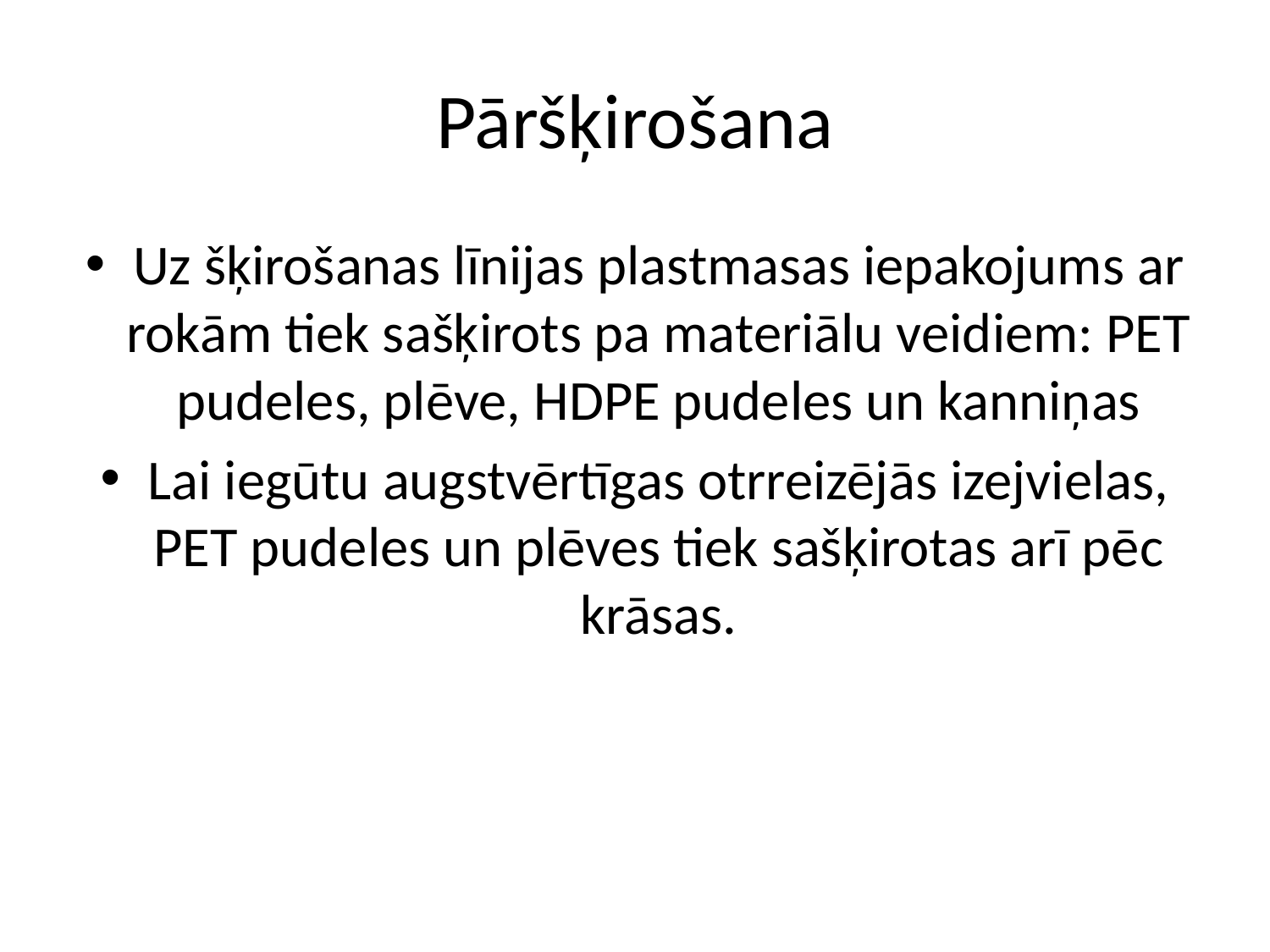

# Pāršķirošana
Uz šķirošanas līnijas plastmasas iepakojums ar rokām tiek sašķirots pa materiālu veidiem: PET pudeles, plēve, HDPE pudeles un kanniņas
Lai iegūtu augstvērtīgas otrreizējās izejvielas, PET pudeles un plēves tiek sašķirotas arī pēc krāsas.